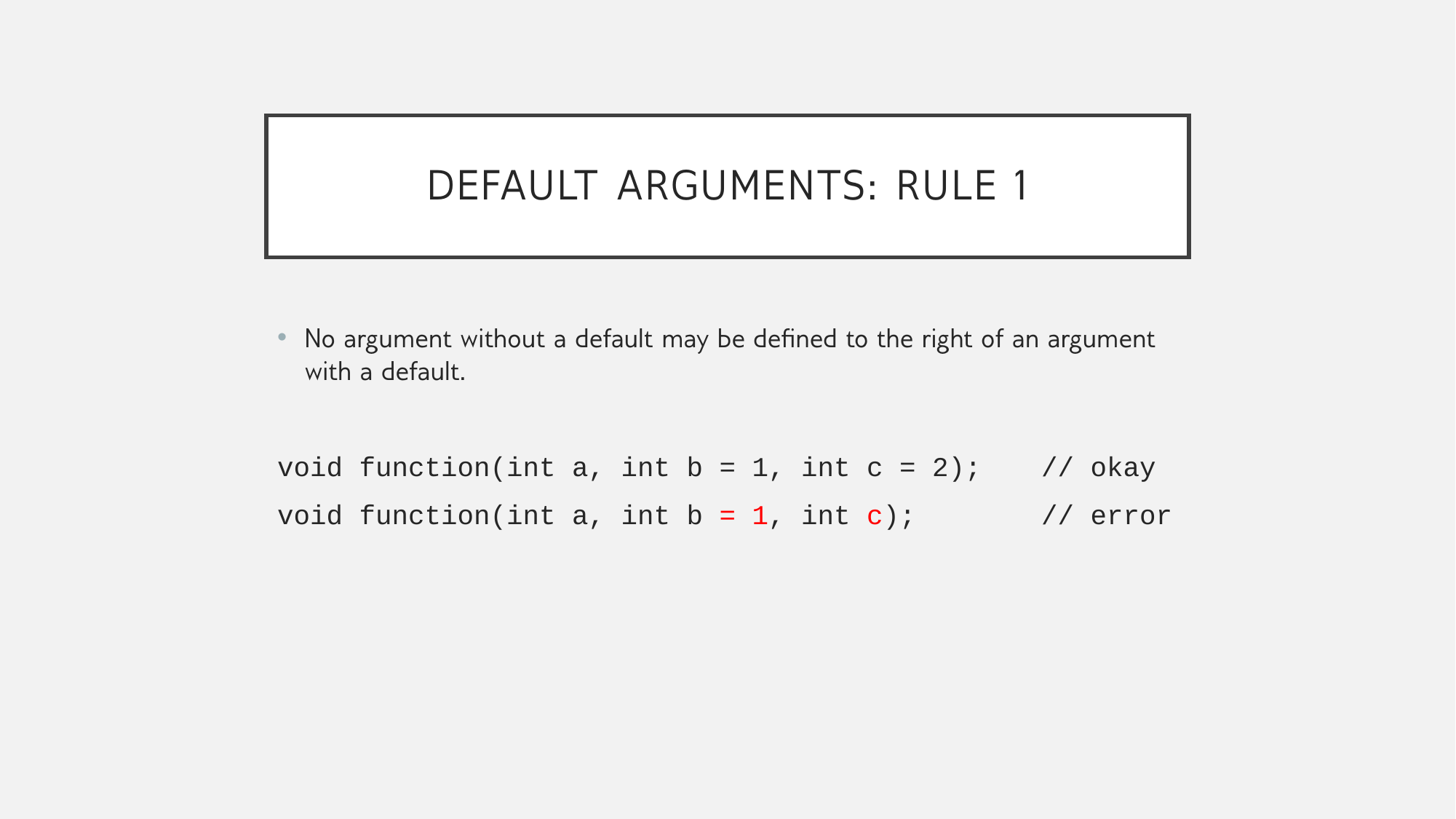

# Default Arguments: Rule 1
No argument without a default may be defined to the right of an argument with a default.

void function(int a, int b = 1, int c = 2);	// okay
void function(int a, int b = 1, int c);		// error